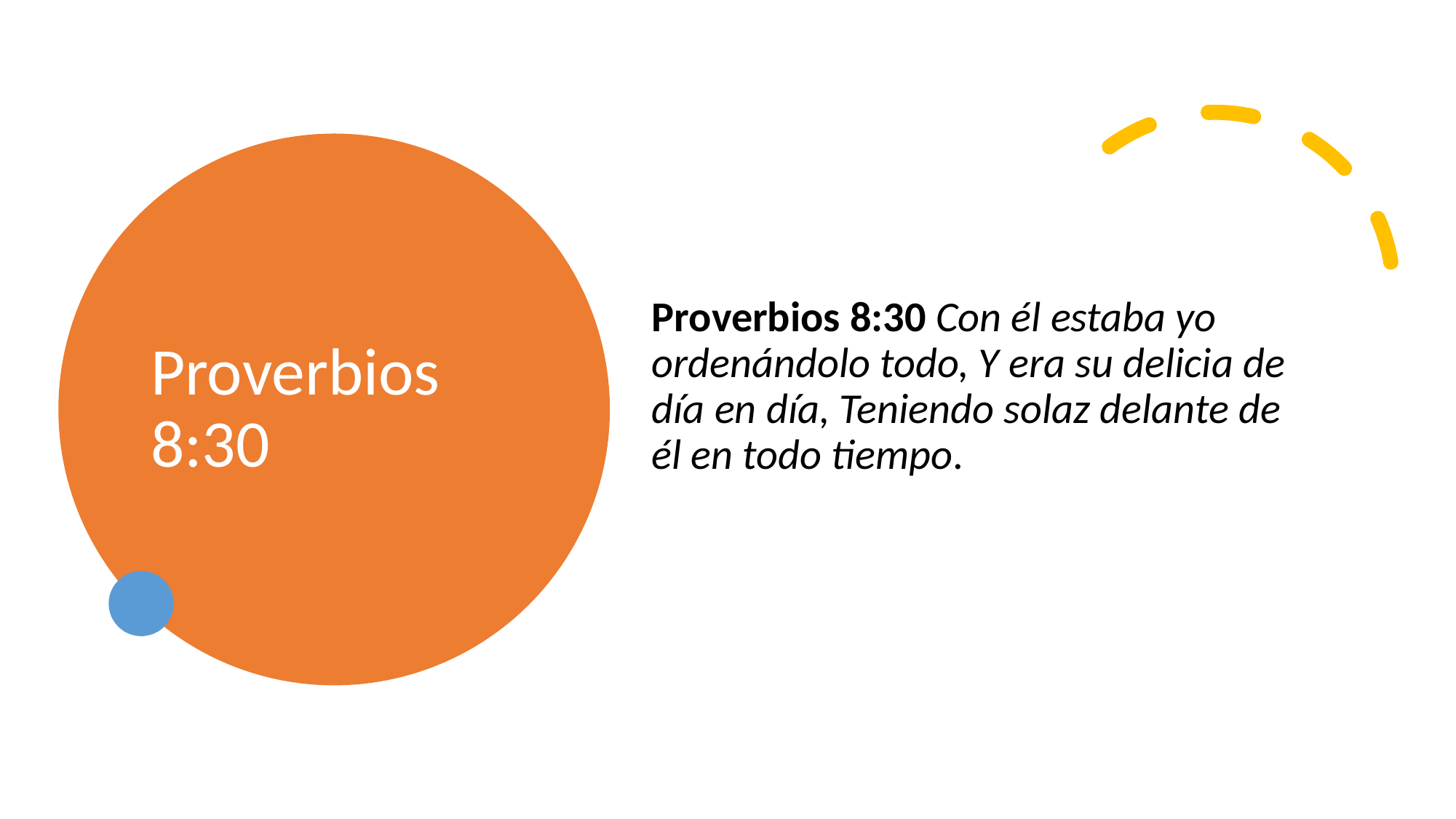

# Proverbios 8:30
Proverbios 8:30 ​Con él estaba yo ordenándolo todo, Y era su delicia de día en día, Teniendo solaz delante de él en todo tiempo.